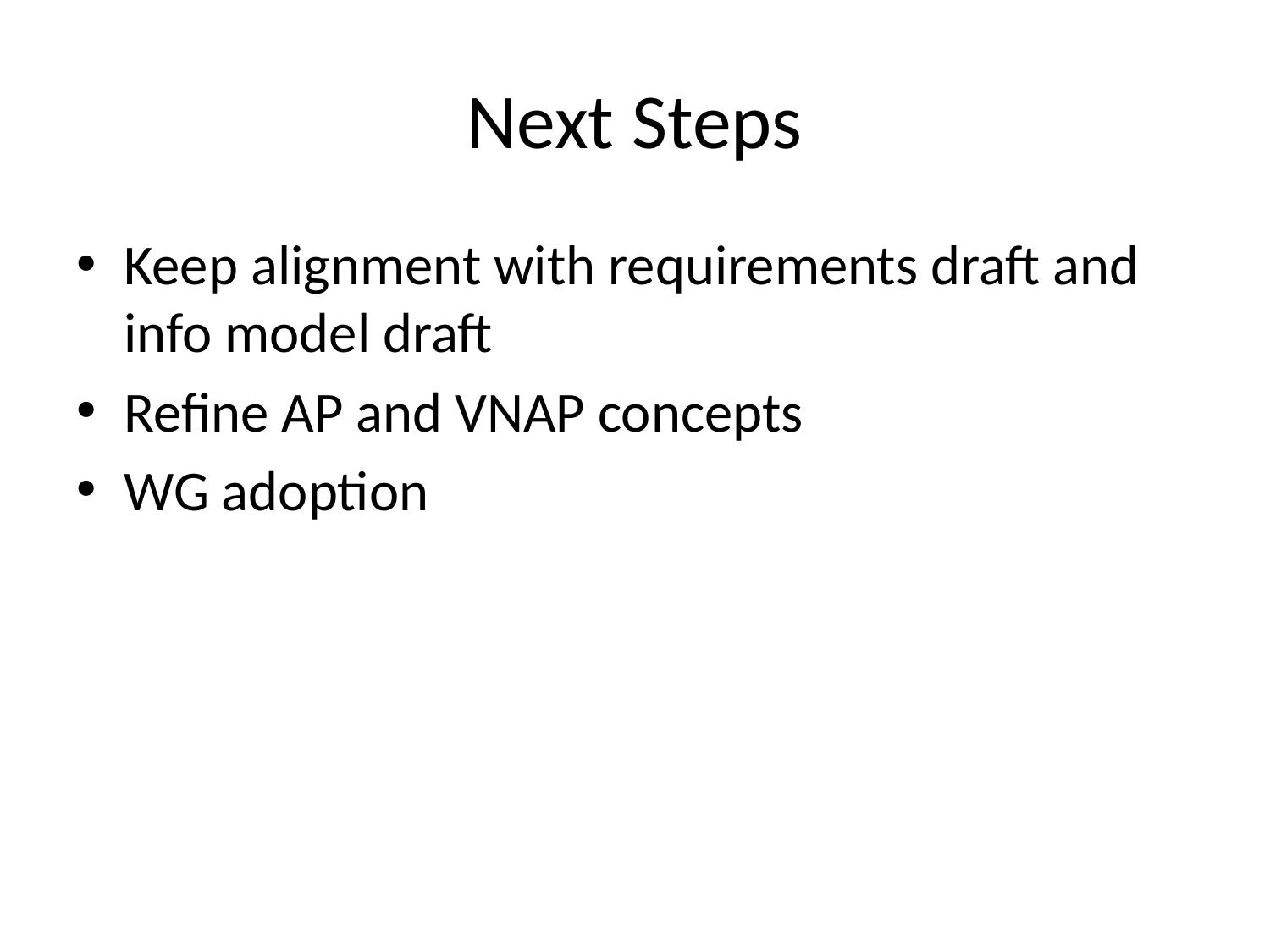

# Next Steps
Keep alignment with requirements draft and info model draft
Refine AP and VNAP concepts
WG adoption